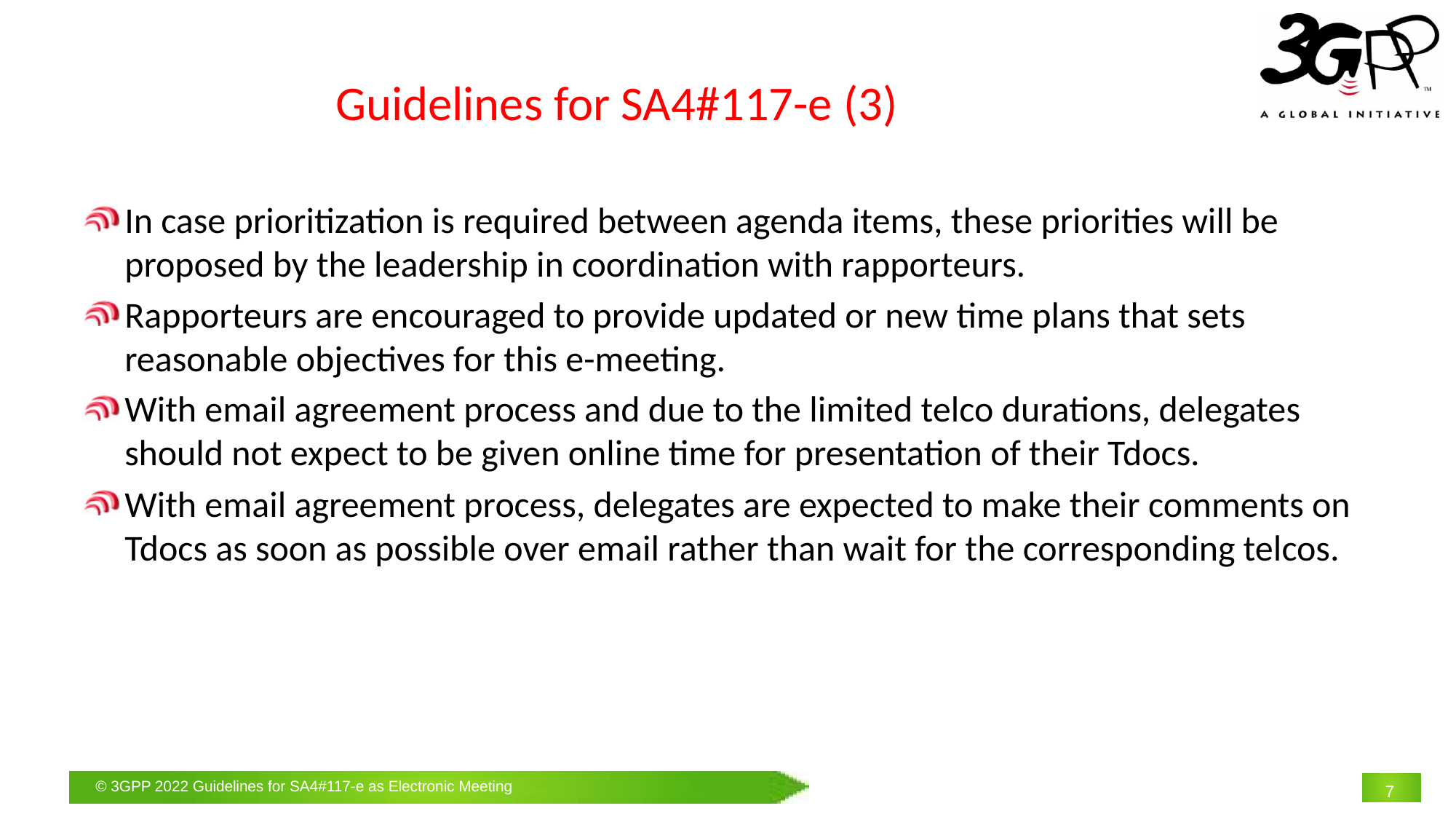

# Guidelines for SA4#117-e (3)
In case prioritization is required between agenda items, these priorities will be proposed by the leadership in coordination with rapporteurs.
Rapporteurs are encouraged to provide updated or new time plans that sets reasonable objectives for this e-meeting.
With email agreement process and due to the limited telco durations, delegates should not expect to be given online time for presentation of their Tdocs.
With email agreement process, delegates are expected to make their comments on Tdocs as soon as possible over email rather than wait for the corresponding telcos.

7